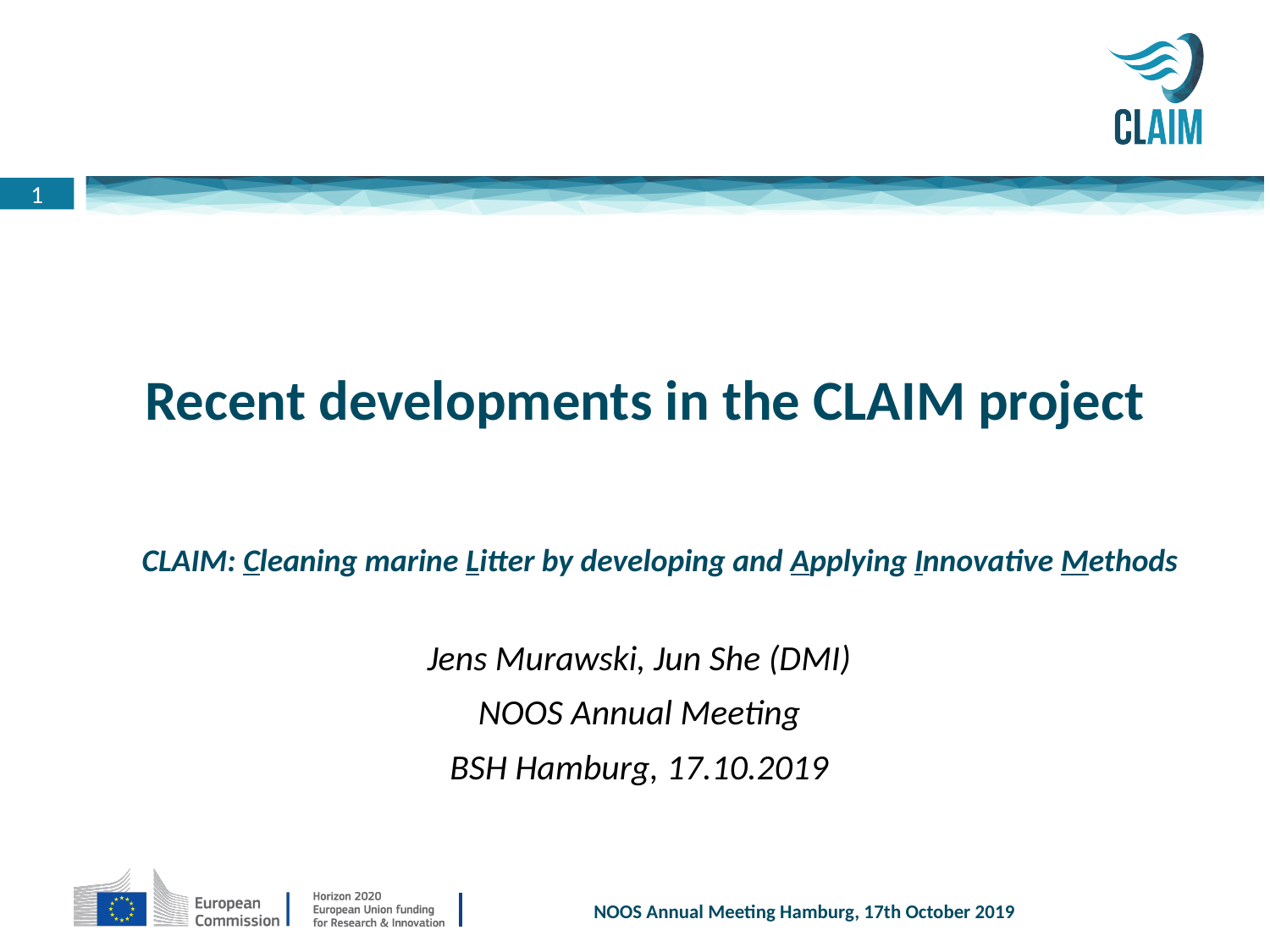

1
# Recent developments in the CLAIM project
CLAIM: Cleaning marine Litter by developing and Applying Innovative Methods
Jens Murawski, Jun She (DMI)
NOOS Annual Meeting
BSH Hamburg, 17.10.2019

NOOS Annual Meeting Hamburg, 17th October 2019